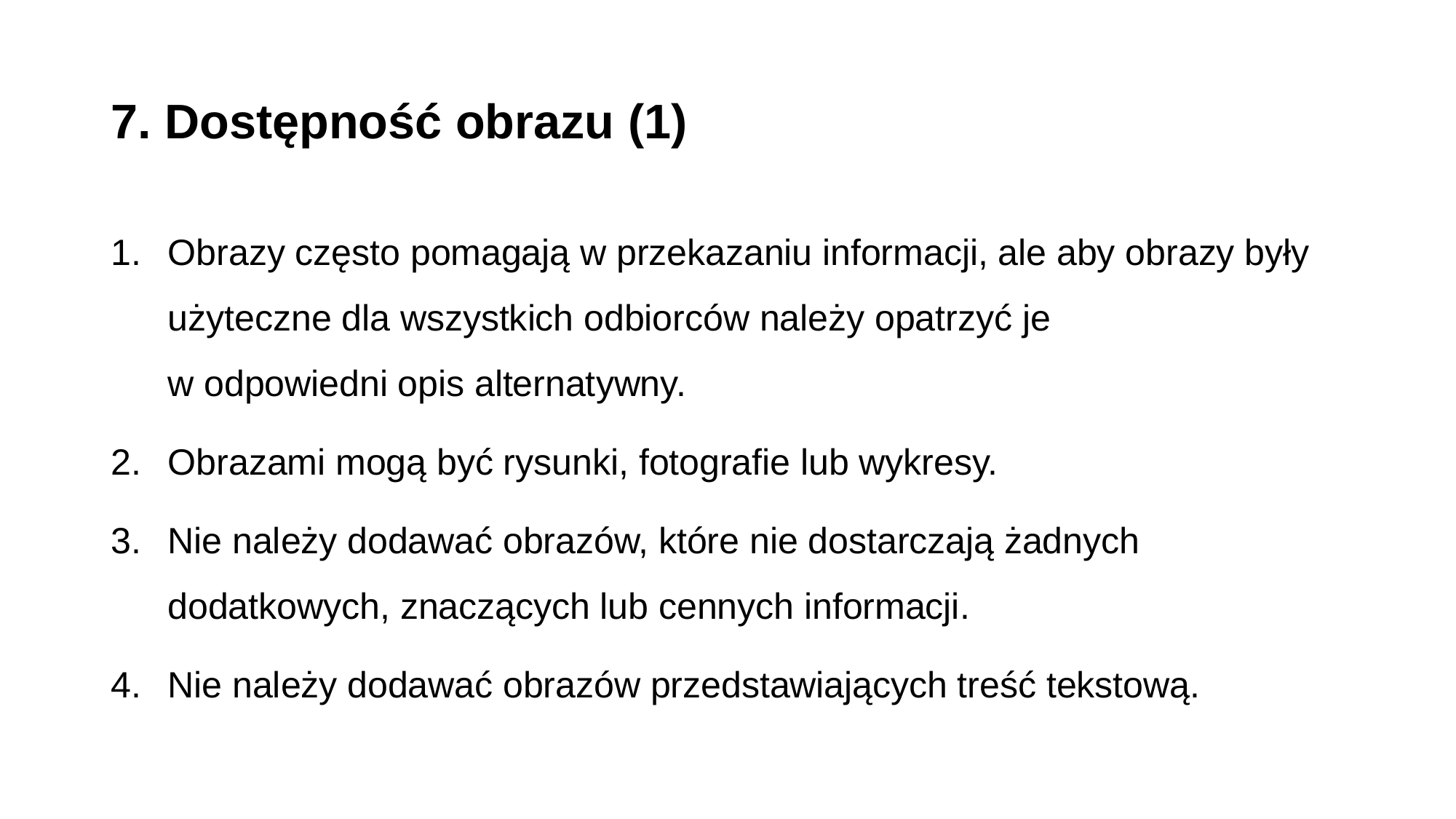

# 7. Dostępność obrazu (1)
Obrazy często pomagają w przekazaniu informacji, ale aby obrazy były użyteczne dla wszystkich odbiorców należy opatrzyć je
w odpowiedni opis alternatywny.
Obrazami mogą być rysunki, fotografie lub wykresy.
Nie należy dodawać obrazów, które nie dostarczają żadnych dodatkowych, znaczących lub cennych informacji.
Nie należy dodawać obrazów przedstawiających treść tekstową.